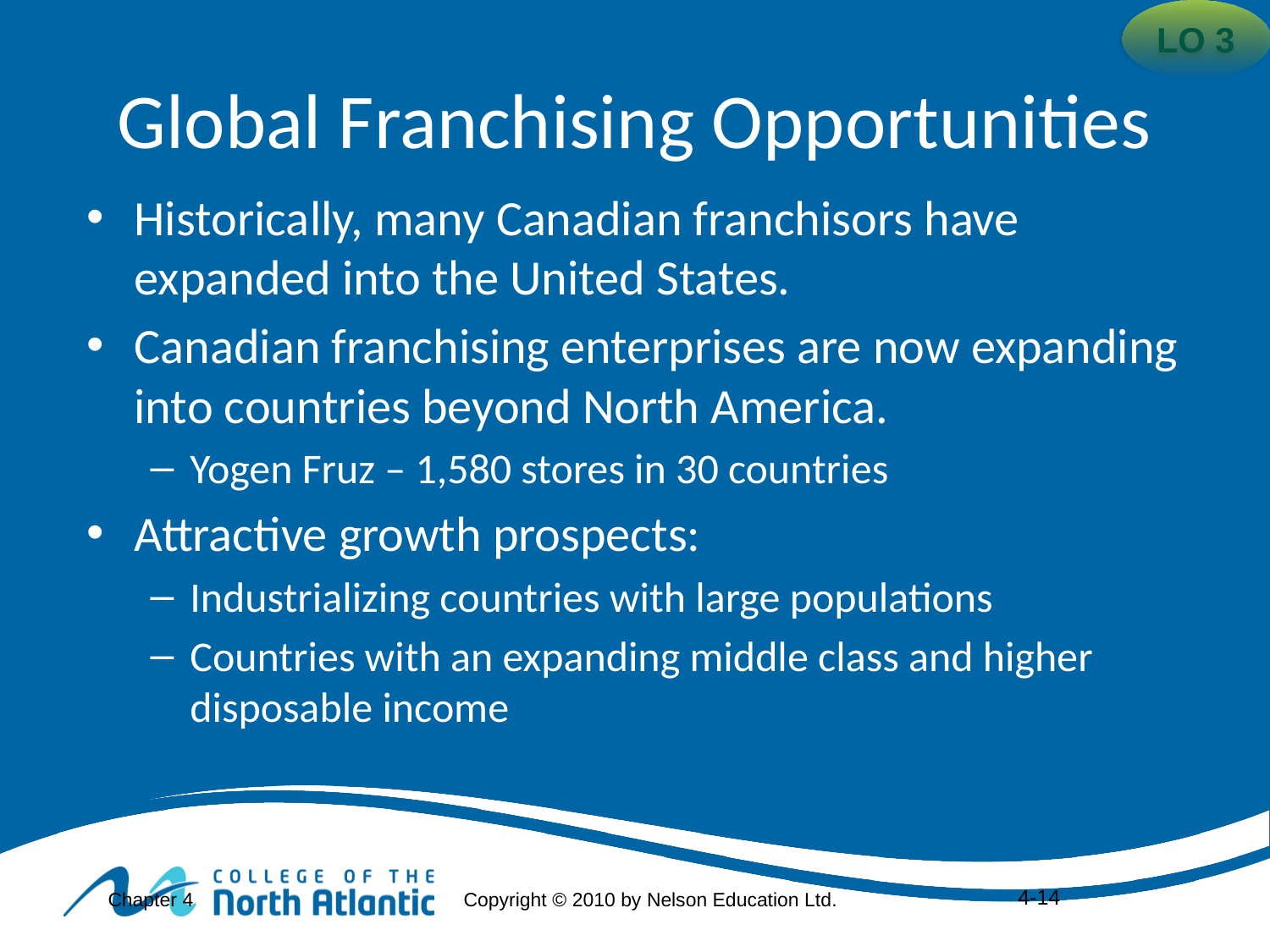

LO 3
# Global Franchising Opportunities
Historically, many Canadian franchisors have expanded into the United States.
Canadian franchising enterprises are now expanding into countries beyond North America.
Yogen Fruz – 1,580 stores in 30 countries
Attractive growth prospects:
Industrializing countries with large populations
Countries with an expanding middle class and higher disposable income
4-14